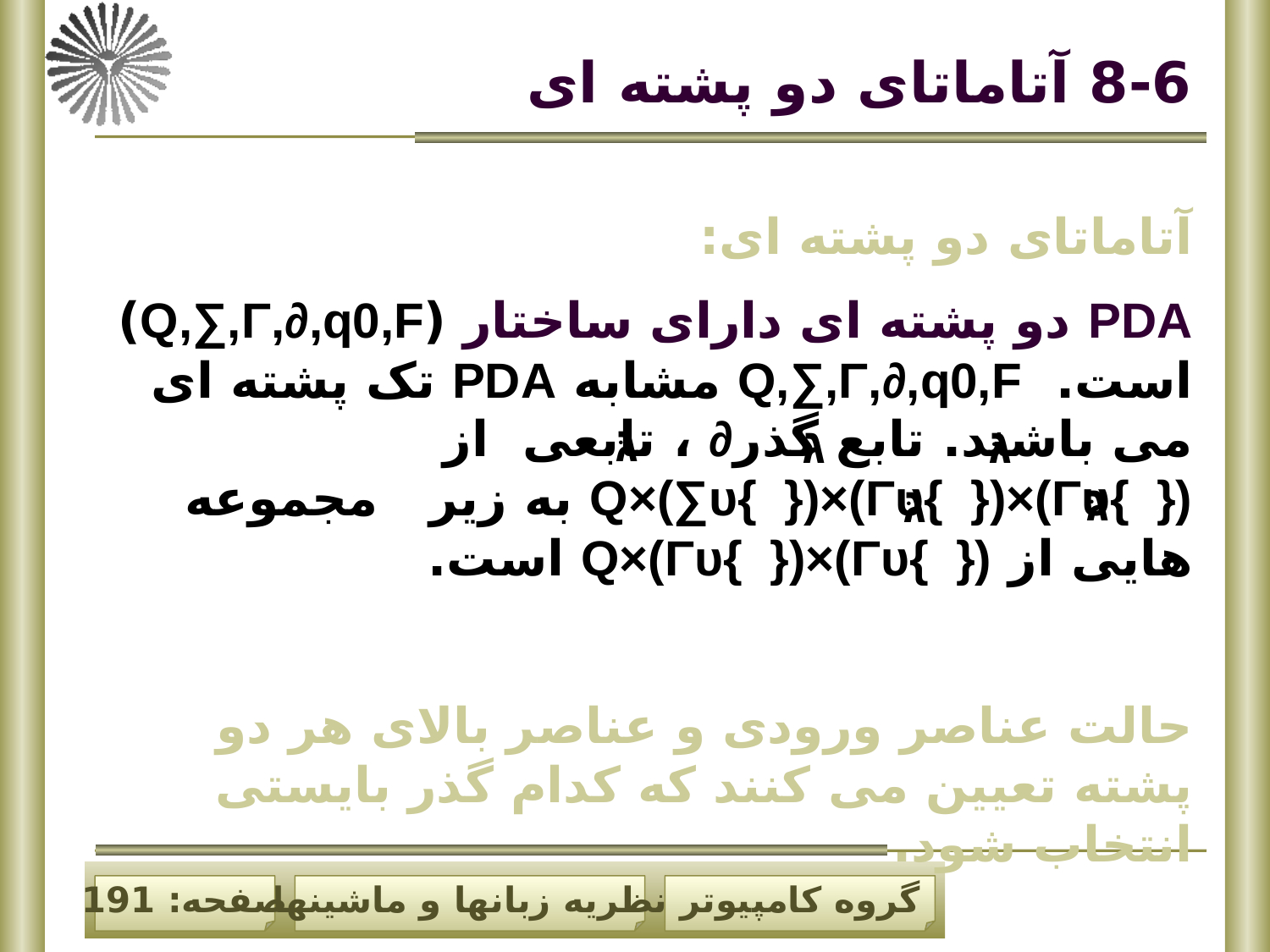

# 8-6 آتاماتای دو پشته ای
آتاماتای دو پشته ای:
PDA دو پشته ای دارای ساختار (Q,∑,Γ,∂,q0,F) است.  Q,∑,Γ,∂,q0,F مشابه PDA تک پشته ای می باشند. تابع گذر∂ ، تابعی  از Q×(∑υ{  })×(Γυ{  })×(Γυ{  }) به زیر   مجموعه هایی از Q×(Γυ{  })×(Γυ{  }) است.

حالت عناصر ورودی و عناصر بالای هر دو پشته تعیین می کنند که کدام گذر بایستی انتخاب شود.
גּ
גּ
גּ
גּ
גּ